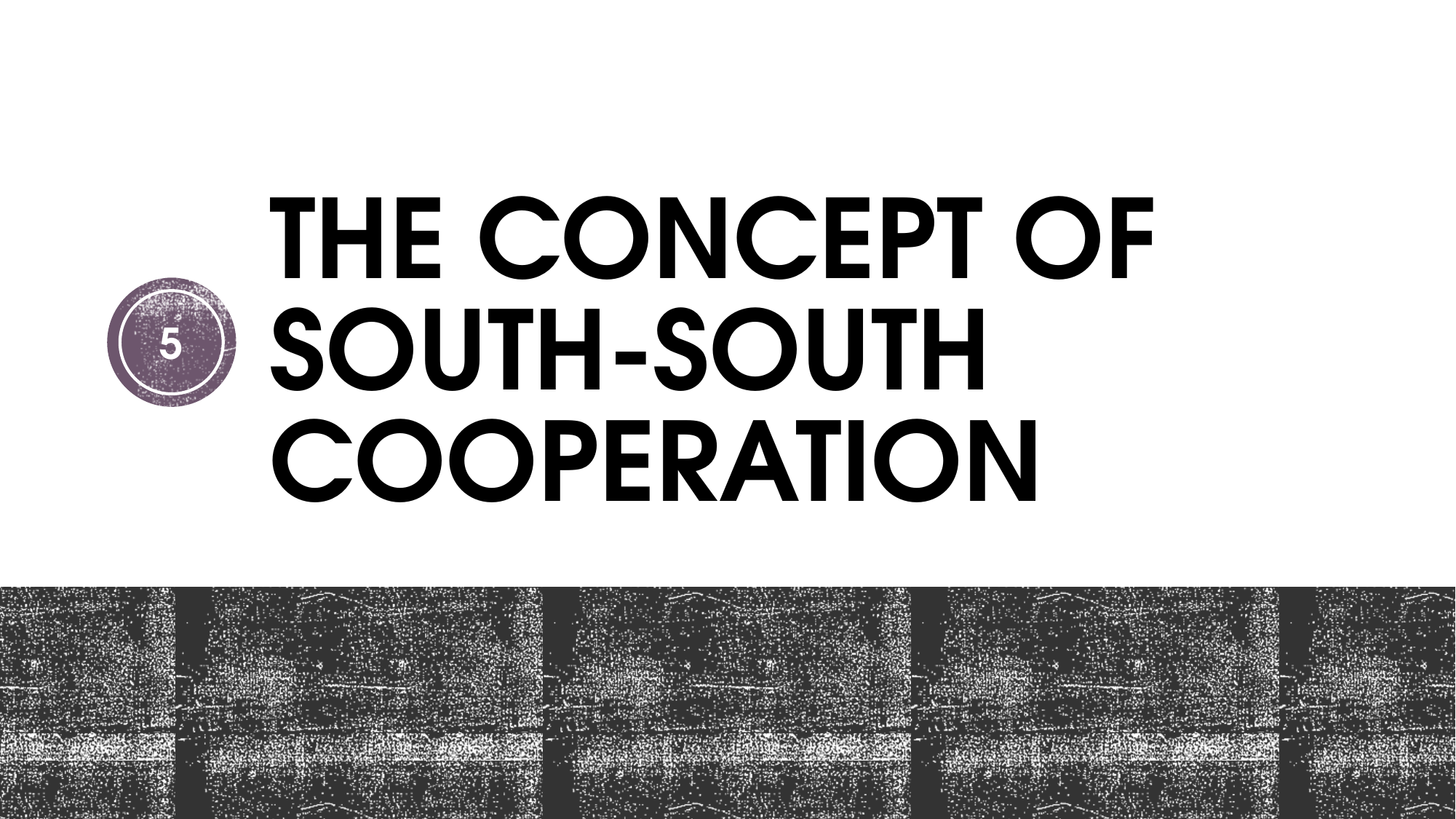

# THE CONCEPT OF SOUTH-SOUTH COOPERATION
5